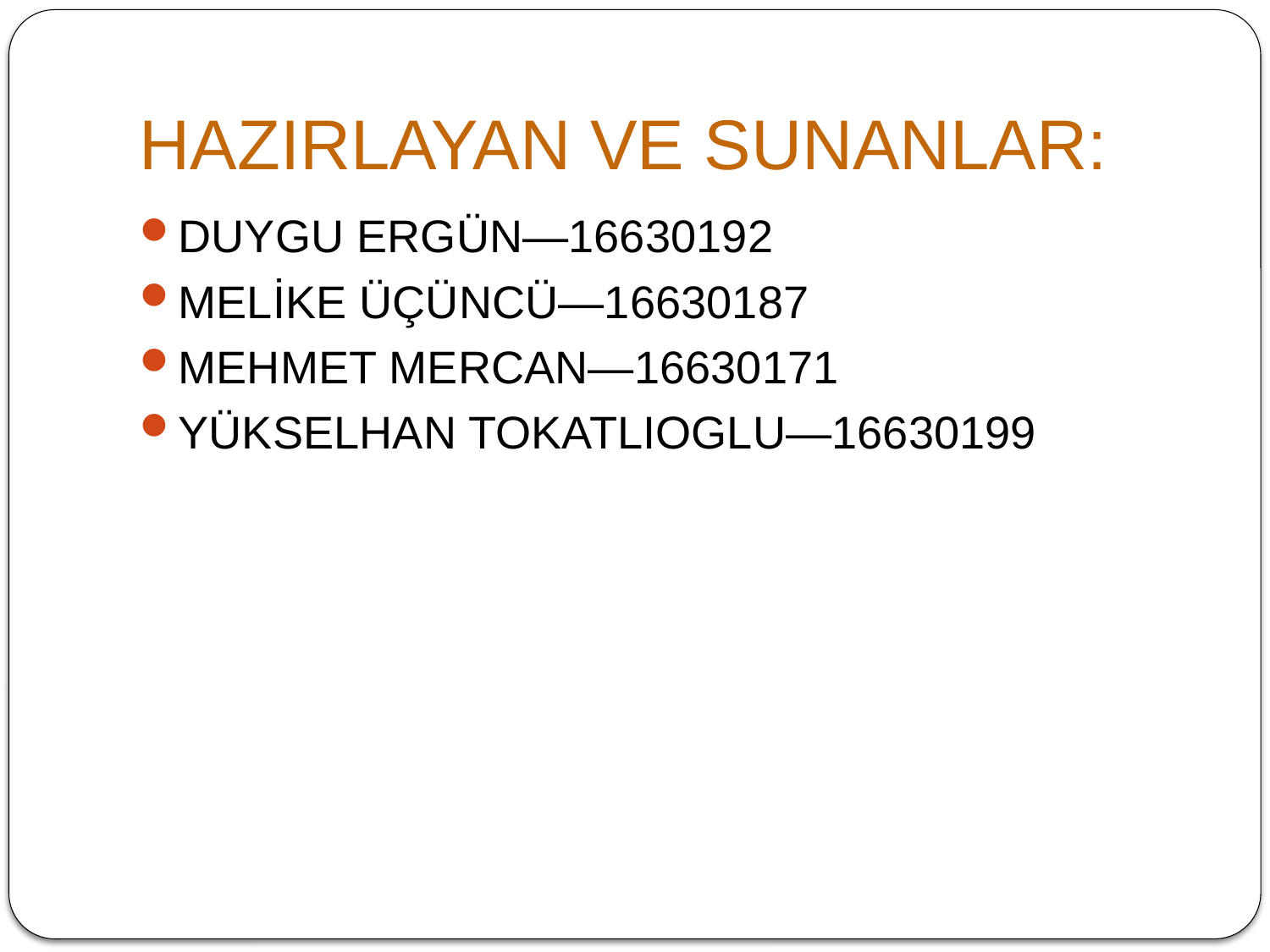

# HAZIRLAYAN VE SUNANLAR:
DUYGU ERGÜN—16630192
MELİKE ÜÇÜNCÜ—16630187
MEHMET MERCAN—16630171
YÜKSELHAN TOKATLIOGLU—16630199